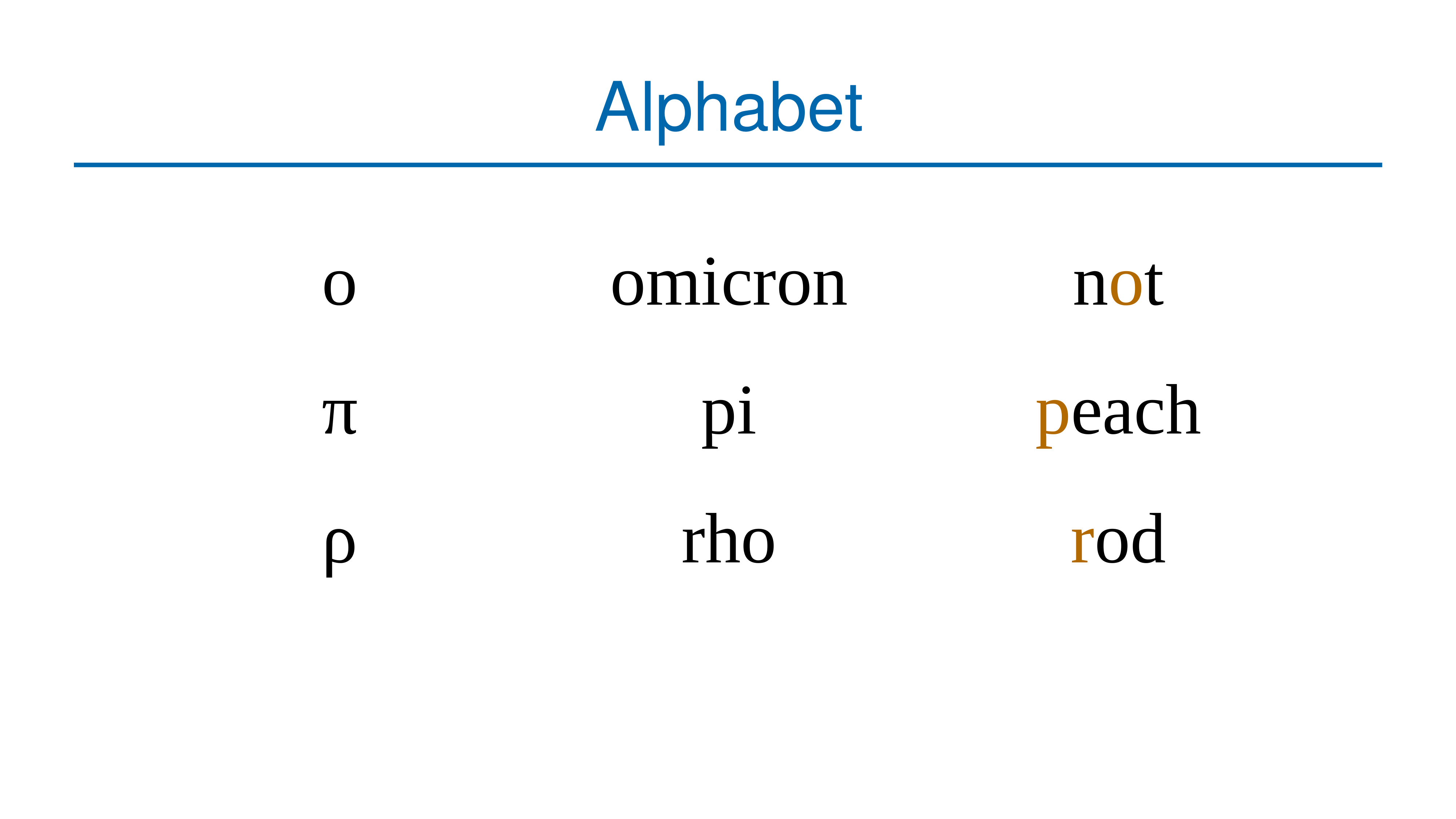

# Alphabet
| ο | omicron | not |
| --- | --- | --- |
| π | pi | peach |
| ρ | rho | rod |